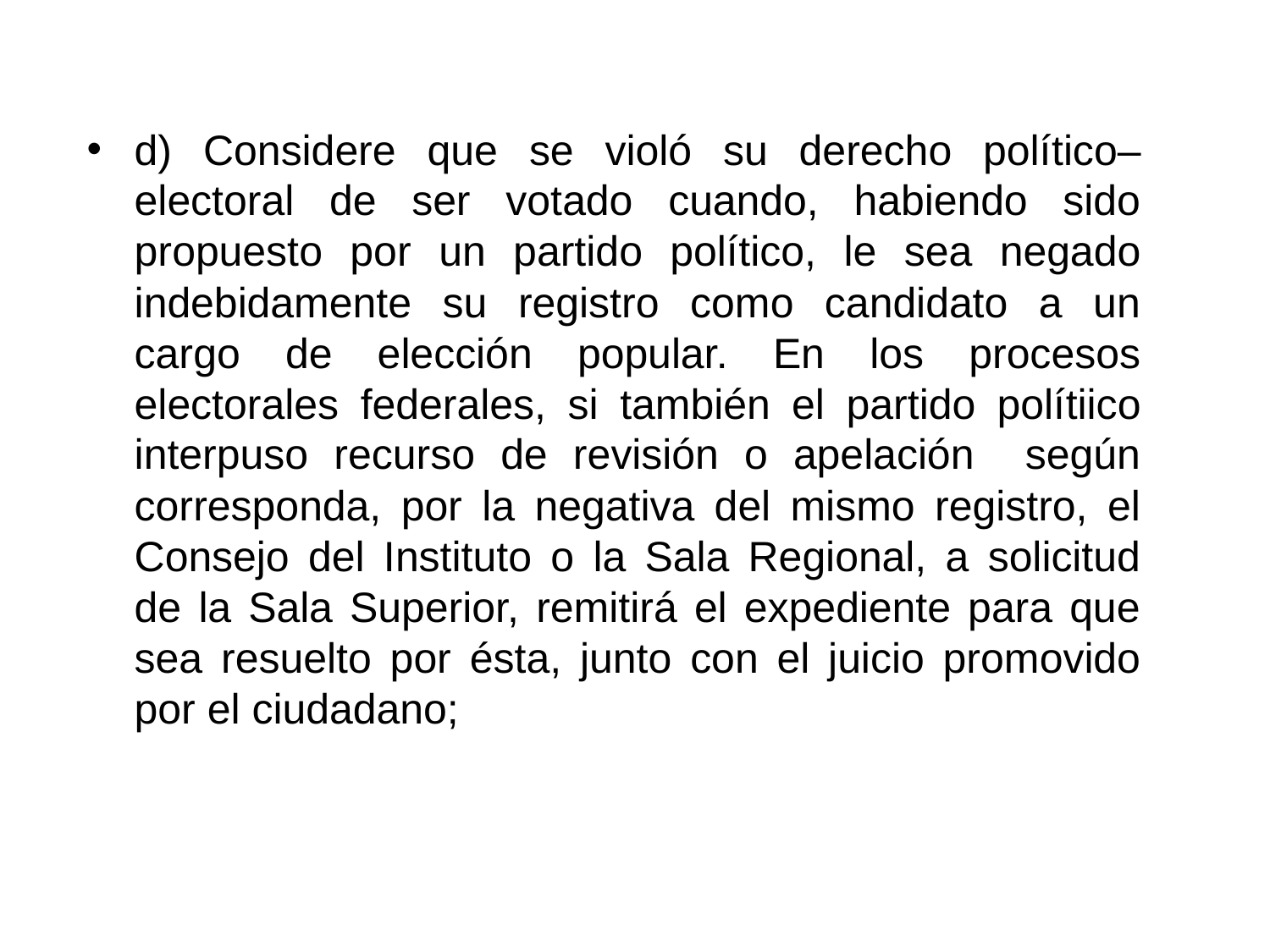

d) Considere que se violó su derecho político–electoral de ser votado cuando, habiendo sido propuesto por un partido político, le sea negado indebidamente su registro como candidato a un cargo de elección popular. En los procesos electorales federales, si también el partido polítiico interpuso recurso de revisión o apelación  según corresponda, por la negativa del mismo registro, el Consejo del Instituto o la Sala Regional, a solicitud de la Sala Superior, remitirá el expediente para que sea resuelto por ésta, junto con el juicio promovido por el ciudadano;